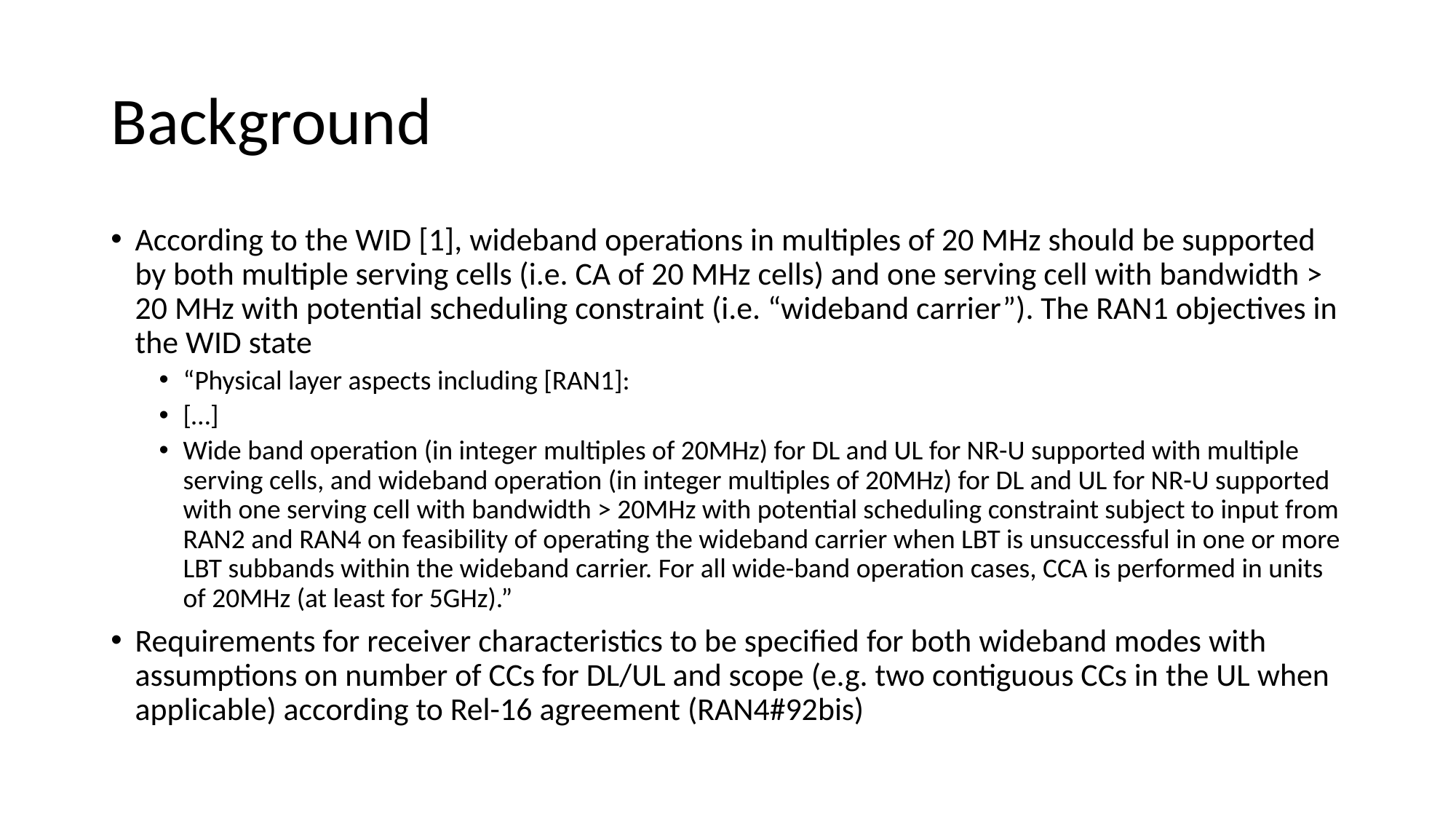

# Background
According to the WID [1], wideband operations in multiples of 20 MHz should be supported by both multiple serving cells (i.e. CA of 20 MHz cells) and one serving cell with bandwidth > 20 MHz with potential scheduling constraint (i.e. “wideband carrier”). The RAN1 objectives in the WID state
“Physical layer aspects including [RAN1]:
[…]
Wide band operation (in integer multiples of 20MHz) for DL and UL for NR-U supported with multiple serving cells, and wideband operation (in integer multiples of 20MHz) for DL and UL for NR-U supported with one serving cell with bandwidth > 20MHz with potential scheduling constraint subject to input from RAN2 and RAN4 on feasibility of operating the wideband carrier when LBT is unsuccessful in one or more LBT subbands within the wideband carrier. For all wide-band operation cases, CCA is performed in units of 20MHz (at least for 5GHz).”
Requirements for receiver characteristics to be specified for both wideband modes with assumptions on number of CCs for DL/UL and scope (e.g. two contiguous CCs in the UL when applicable) according to Rel-16 agreement (RAN4#92bis)